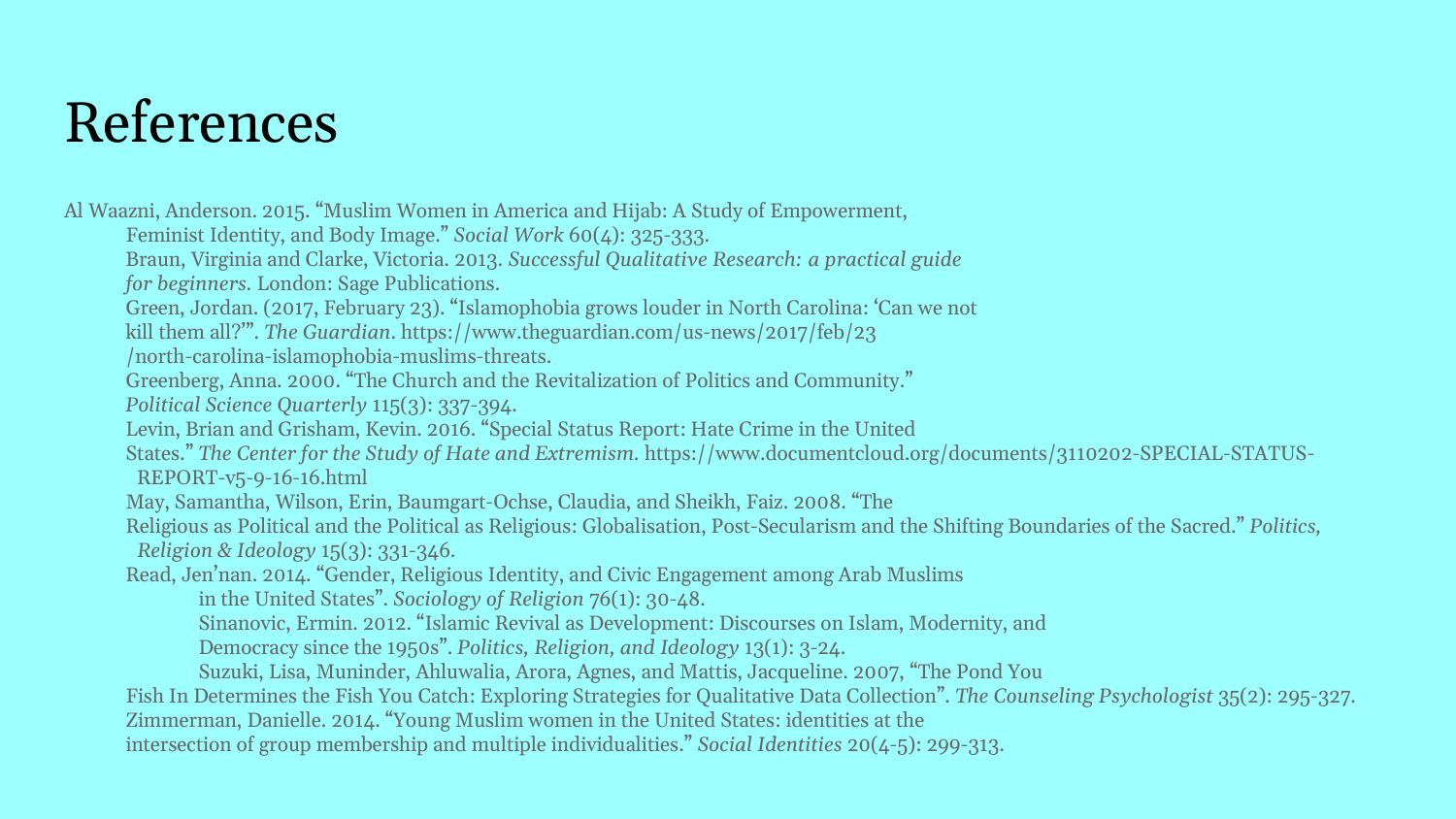

# References
Al Waazni, Anderson. 2015. “Muslim Women in America and Hijab: A Study of Empowerment,
Feminist Identity, and Body Image.” Social Work 60(4): 325-333.
Braun, Virginia and Clarke, Victoria. 2013. Successful Qualitative Research: a practical guide
for beginners. London: Sage Publications.
Green, Jordan. (2017, February 23). “Islamophobia grows louder in North Carolina: ‘Can we not
kill them all?’”. The Guardian. https://www.theguardian.com/us-news/2017/feb/23
/north-carolina-islamophobia-muslims-threats.
Greenberg, Anna. 2000. “The Church and the Revitalization of Politics and Community.”
Political Science Quarterly 115(3): 337-394.
Levin, Brian and Grisham, Kevin. 2016. “Special Status Report: Hate Crime in the United
States.” The Center for the Study of Hate and Extremism. https://www.documentcloud.org/documents/3110202-SPECIAL-STATUS-REPORT-v5-9-16-16.html
May, Samantha, Wilson, Erin, Baumgart-Ochse, Claudia, and Sheikh, Faiz. 2008. “The
Religious as Political and the Political as Religious: Globalisation, Post-Secularism and the Shifting Boundaries of the Sacred.” Politics, Religion & Ideology 15(3): 331-346.
Read, Jen’nan. 2014. “Gender, Religious Identity, and Civic Engagement among Arab Muslims
in the United States”. Sociology of Religion 76(1): 30-48.
Sinanovic, Ermin. 2012. “Islamic Revival as Development: Discourses on Islam, Modernity, and
Democracy since the 1950s”. Politics, Religion, and Ideology 13(1): 3-24.
Suzuki, Lisa, Muninder, Ahluwalia, Arora, Agnes, and Mattis, Jacqueline. 2007, “The Pond You
Fish In Determines the Fish You Catch: Exploring Strategies for Qualitative Data Collection”. The Counseling Psychologist 35(2): 295-327.
Zimmerman, Danielle. 2014. “Young Muslim women in the United States: identities at the
intersection of group membership and multiple individualities.” Social Identities 20(4-5): 299-313.